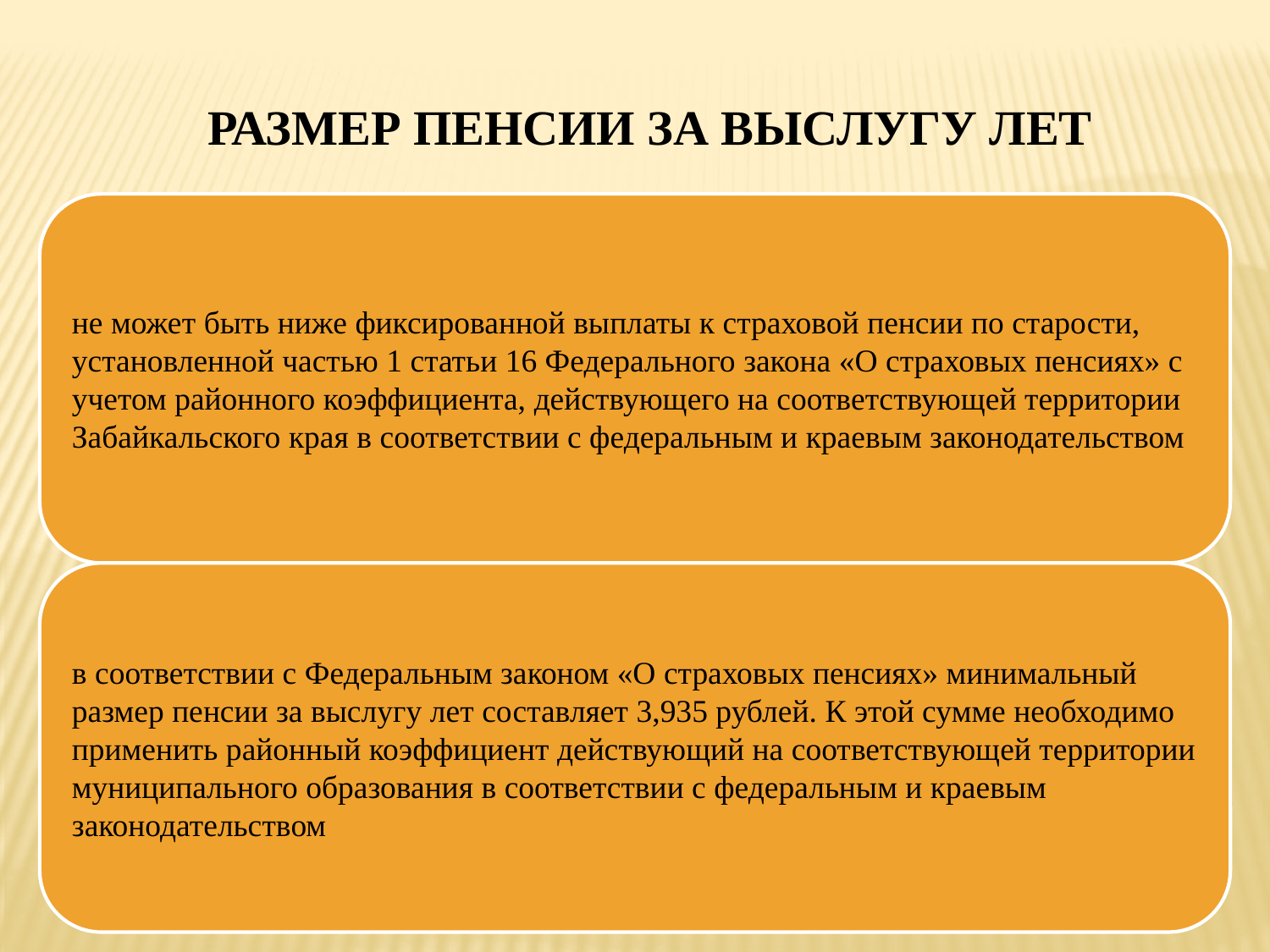

РАЗМЕР ПЕНСИИ ЗА ВЫСЛУГУ ЛЕТ

не может быть ниже фиксированной выплаты к страховой пенсии по старости, установленной частью 1 статьи 16 Федерального закона «О страховых пенсиях» с учетом районного коэффициента, действующего на соответствующей территории Забайкальского края в соответствии с федеральным и краевым законодательством
в соответствии с Федеральным законом «О страховых пенсиях» минимальный размер пенсии за выслугу лет составляет 3,935 рублей. К этой сумме необходимо применить районный коэффициент действующий на соответствующей территории муниципального образования в соответствии с федеральным и краевым законодательством